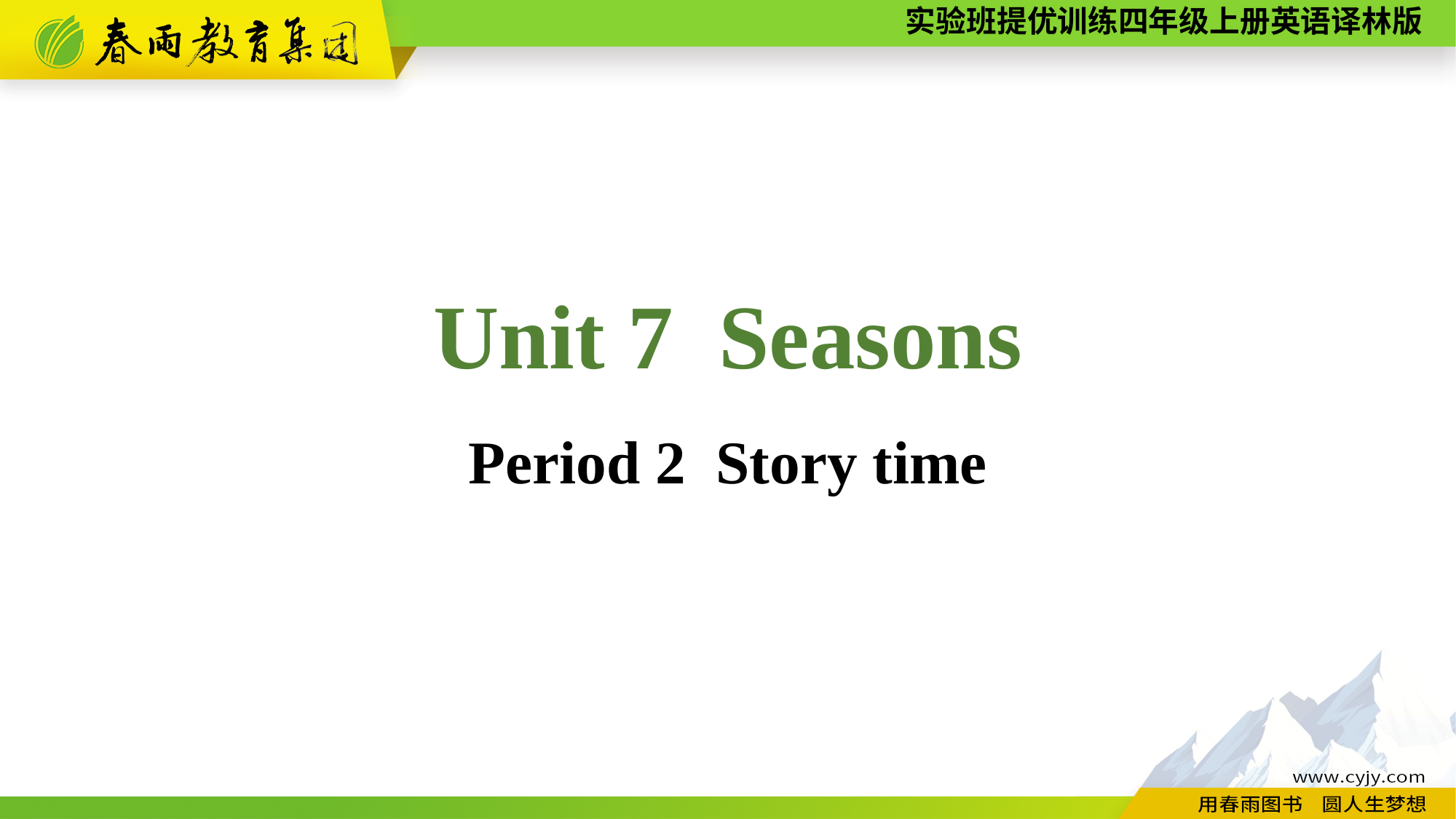

Unit 7  Seasons
Period 2  Story time